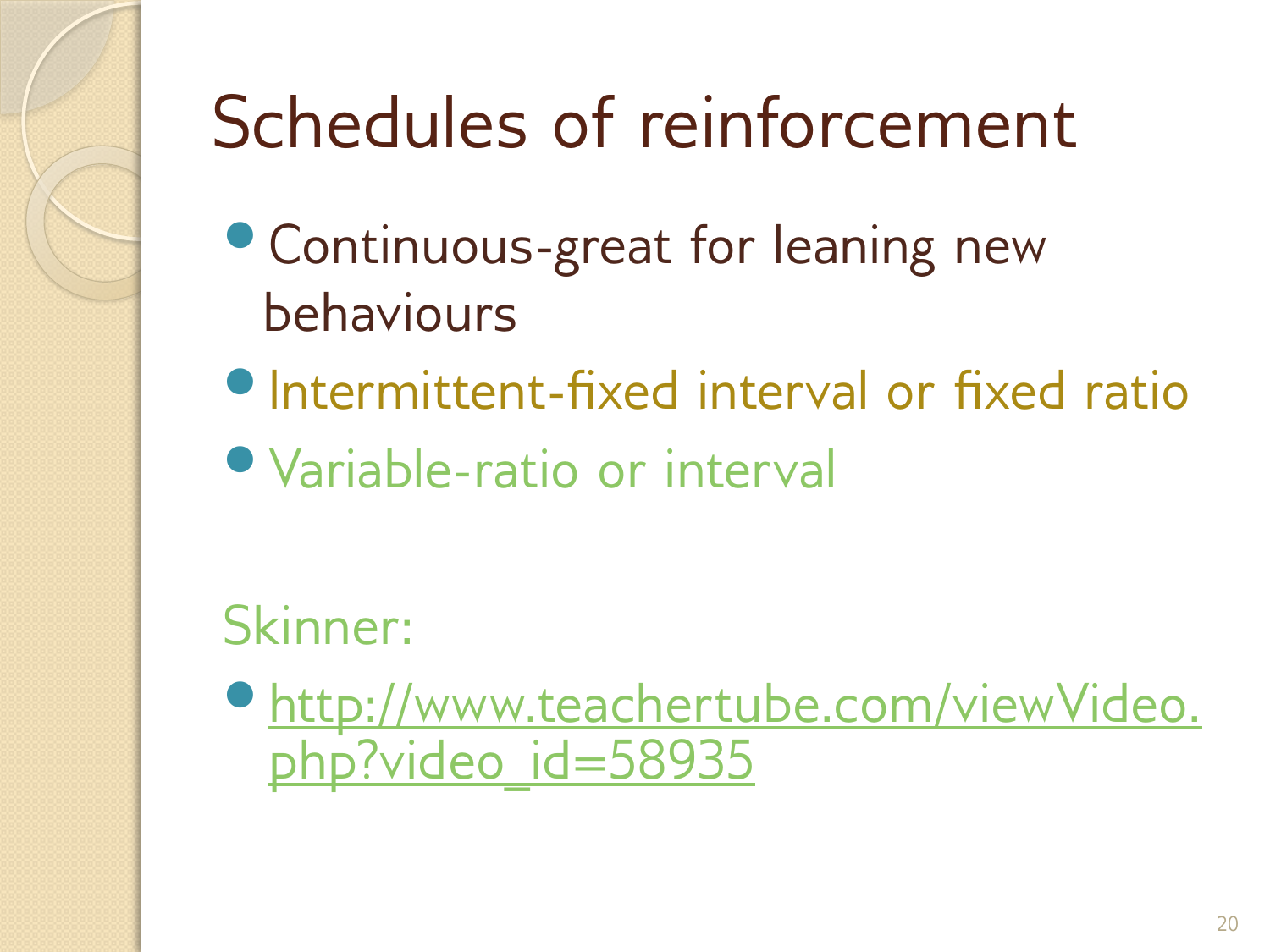

# Schedules of reinforcement
Continuous-great for leaning new behaviours
Intermittent-fixed interval or fixed ratio
Variable-ratio or interval

Skinner:
http://www.teachertube.com/viewVideo.php?video_id=58935
20